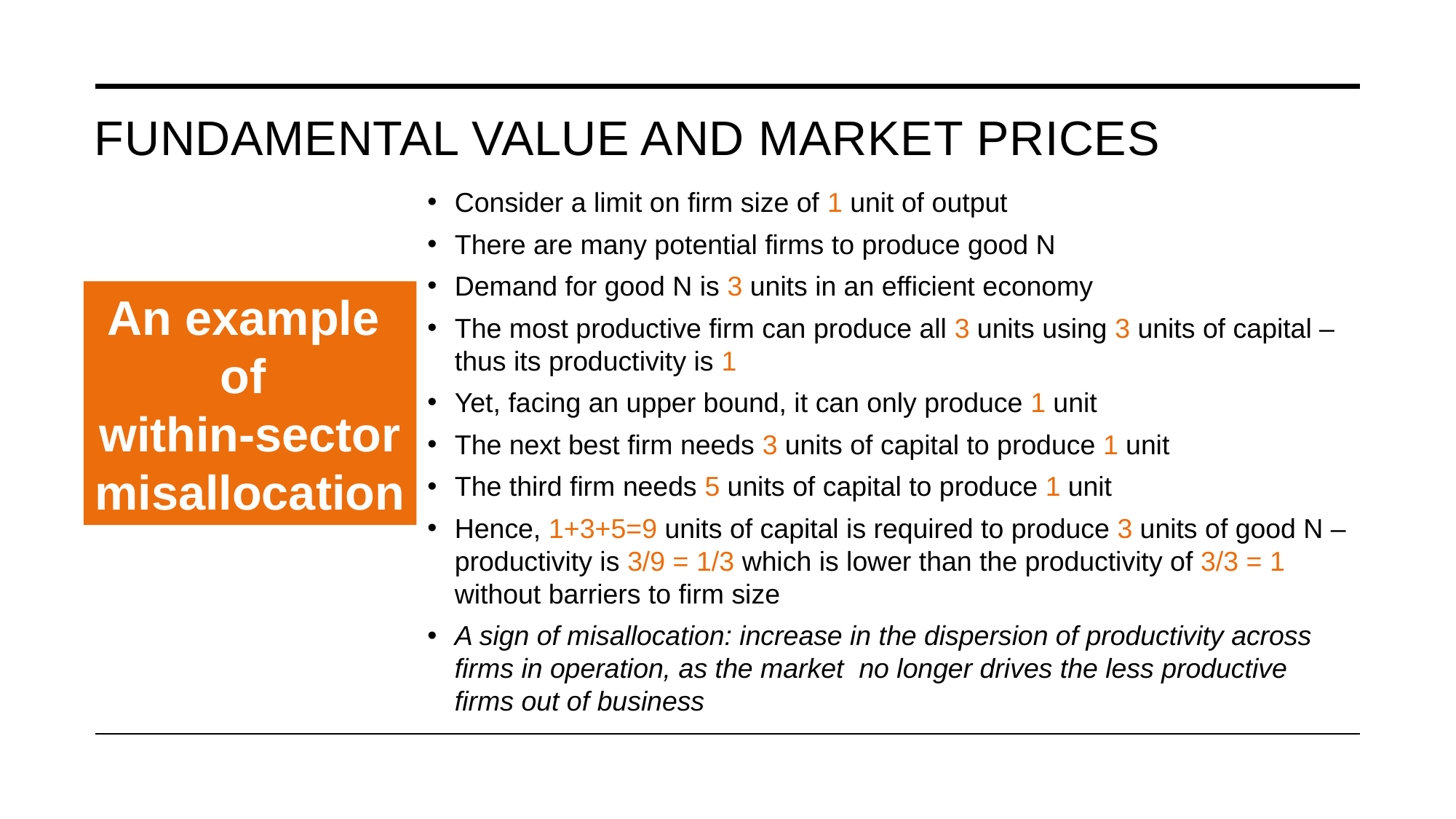

# Fundamental value and market prices
Consider a limit on firm size of 1 unit of output
There are many potential firms to produce good N
Demand for good N is 3 units in an efficient economy
The most productive firm can produce all 3 units using 3 units of capital – thus its productivity is 1
Yet, facing an upper bound, it can only produce 1 unit
The next best firm needs 3 units of capital to produce 1 unit
The third firm needs 5 units of capital to produce 1 unit
Hence, 1+3+5=9 units of capital is required to produce 3 units of good N – productivity is 3/9 = 1/3 which is lower than the productivity of 3/3 = 1 without barriers to firm size
A sign of misallocation: increase in the dispersion of productivity across firms in operation, as the market  no longer drives the less productive firms out of business
An example
of
within-sector misallocation